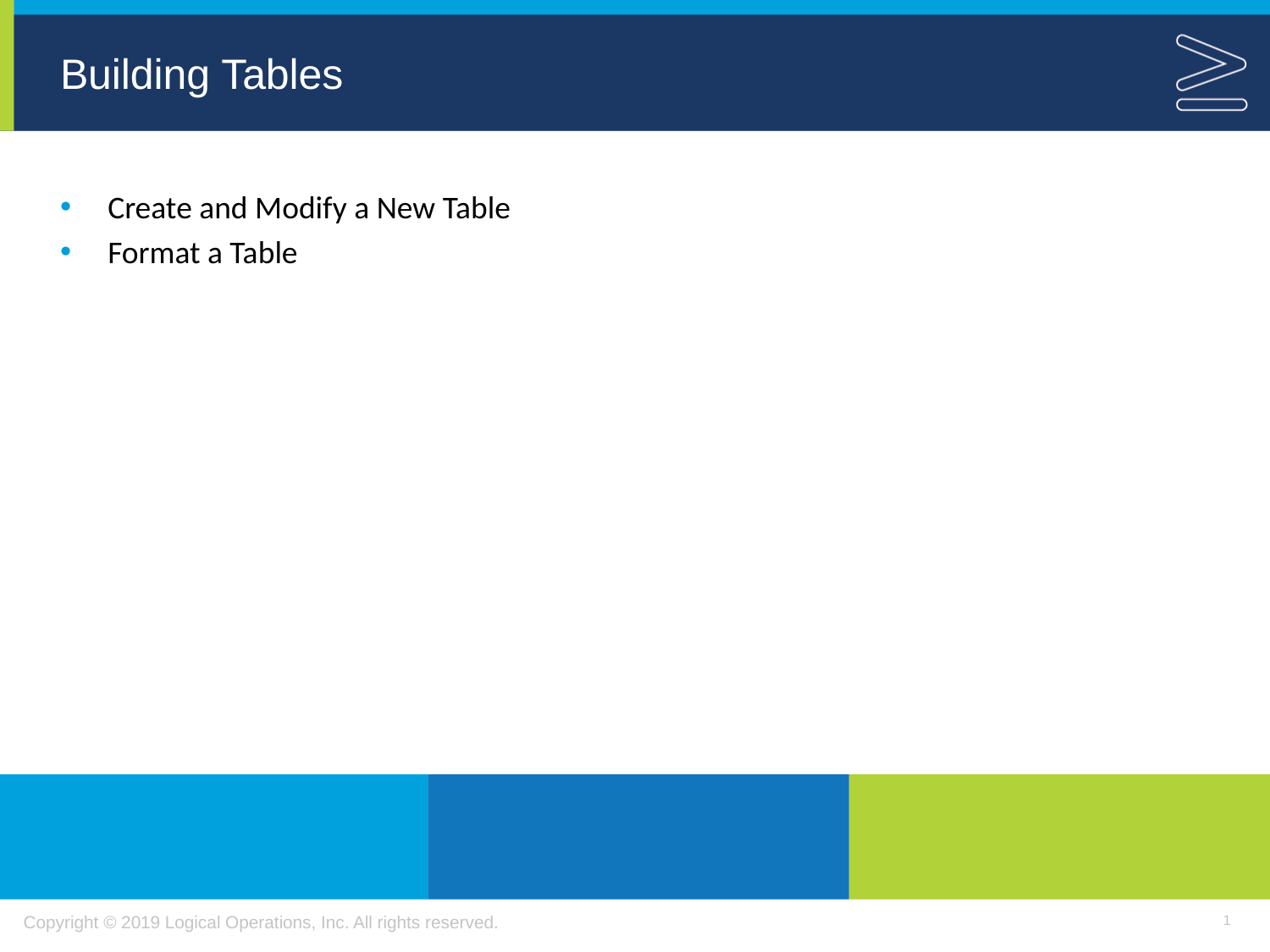

# Building Tables
Create and Modify a New Table
Format a Table
1